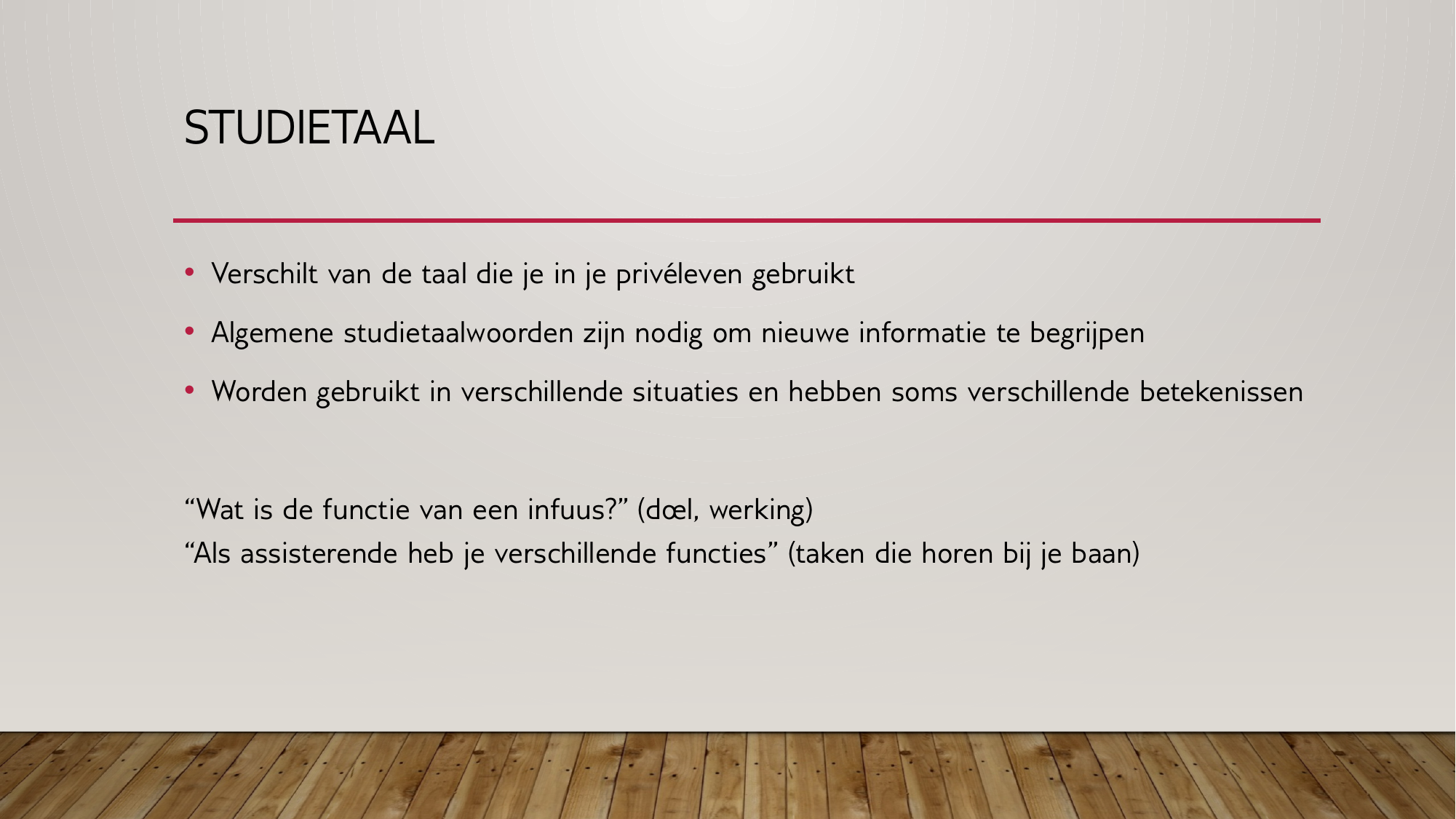

# studietaal
Verschilt van de taal die je in je privéleven gebruikt
Algemene studietaalwoorden zijn nodig om nieuwe informatie te begrijpen
Worden gebruikt in verschillende situaties en hebben soms verschillende betekenissen

“Wat is de functie van een infuus?” (doel, werking)
“Als assisterende heb je verschillende functies” (taken die horen bij je baan)